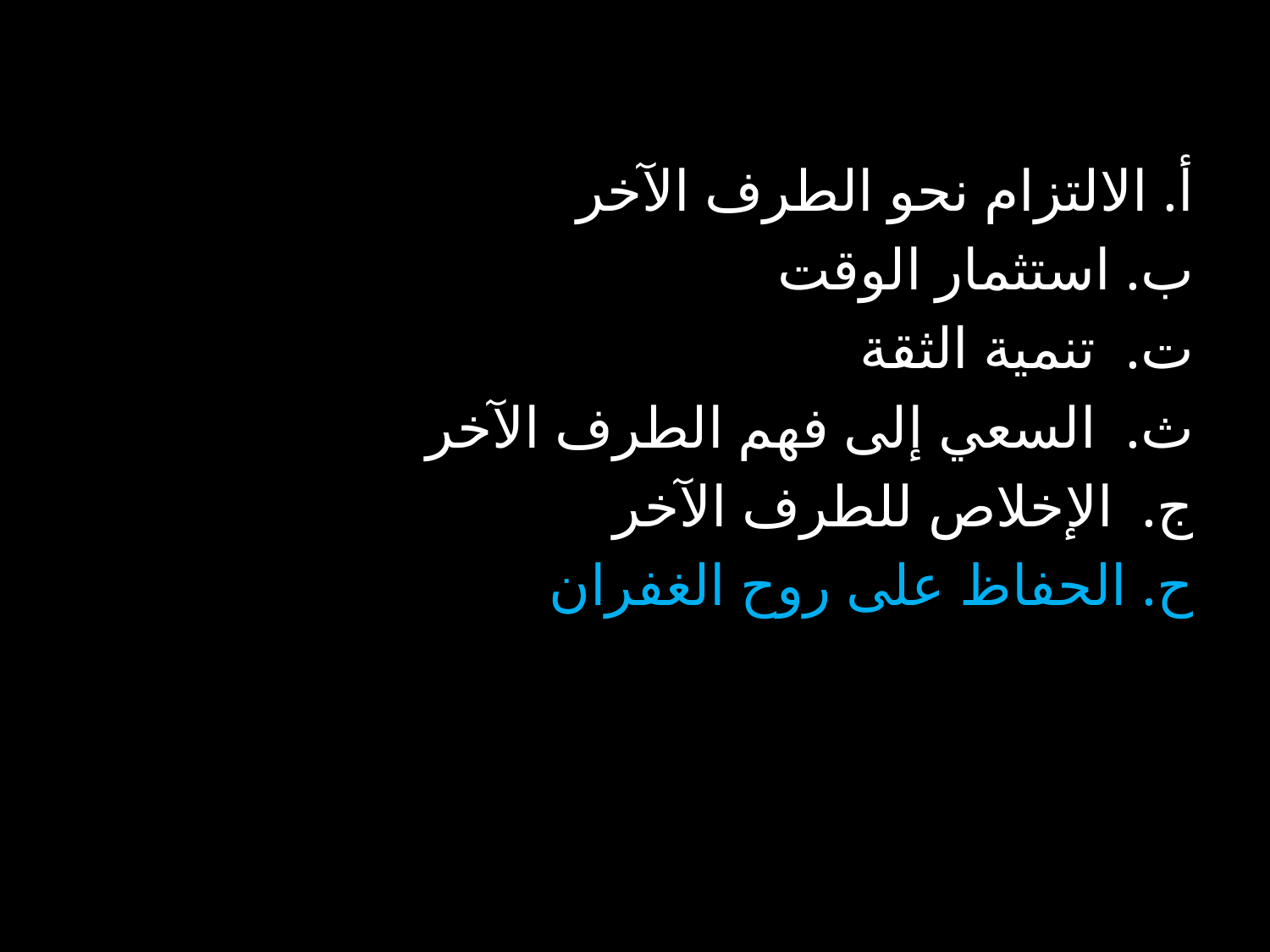

أ. الالتزام نحو الطرف الآخر
ب. استثمار الوقت
ت.  تنمية الثقة
ث.  السعي إلى فهم الطرف الآخر
ج.  الإخلاص للطرف الآخر
ح. الحفاظ على روح الغفران